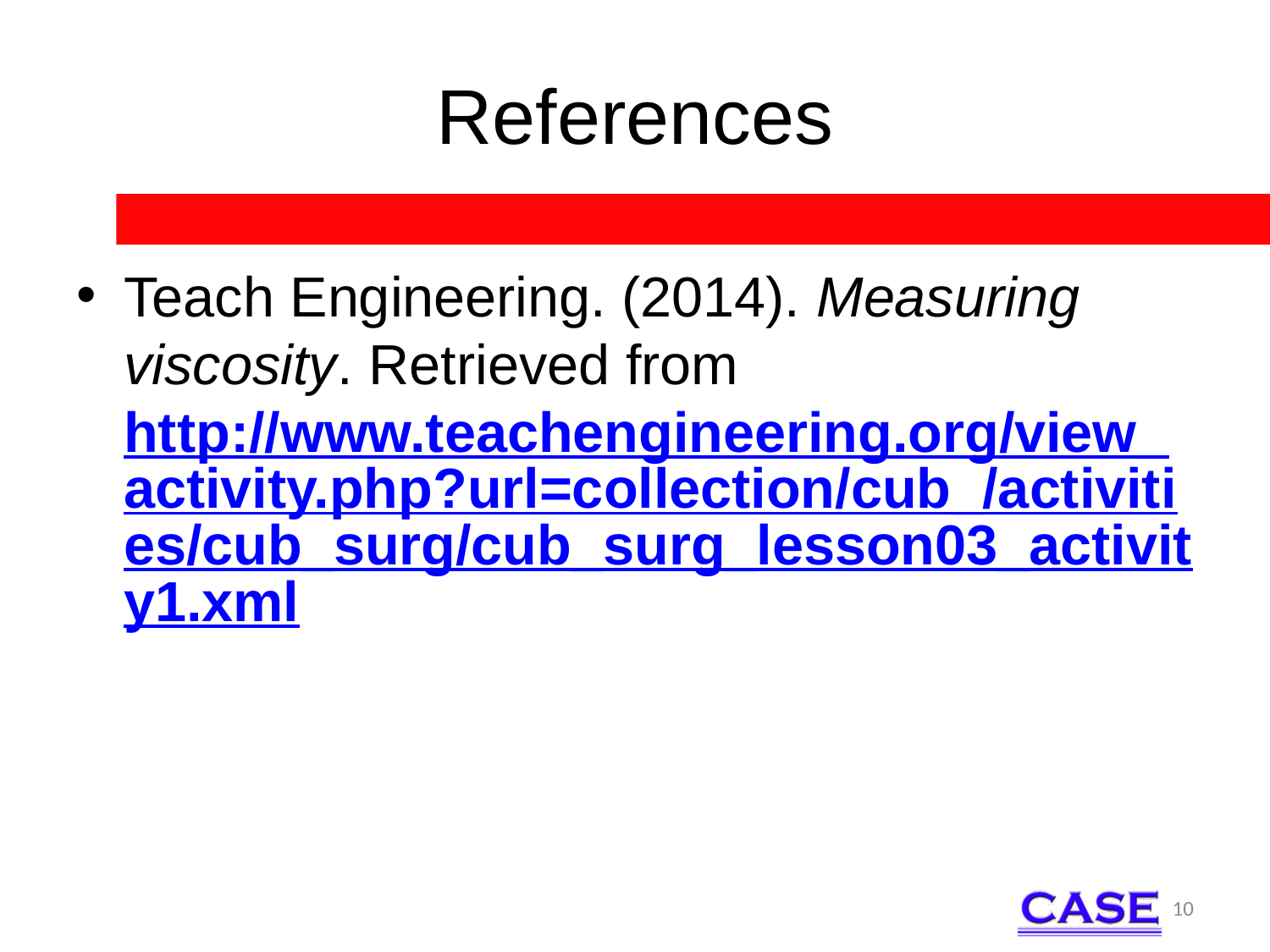

# References
Teach Engineering. (2014). Measuring viscosity. Retrieved from http://www.teachengineering.org/view_activity.php?url=collection/cub_/activities/cub_surg/cub_surg_lesson03_activity1.xml
10